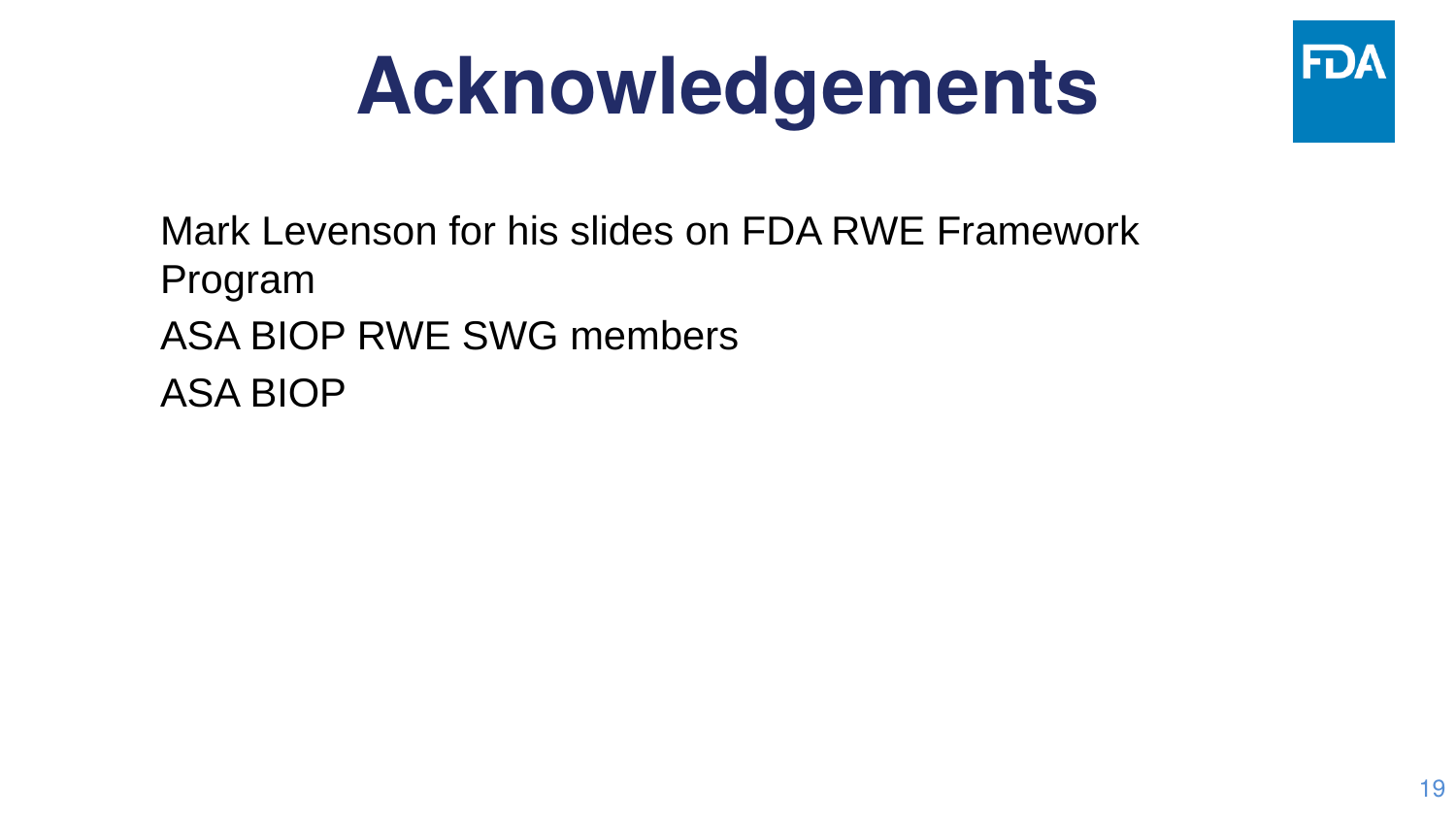

# Acknowledgements
Mark Levenson for his slides on FDA RWE Framework Program
ASA BIOP RWE SWG members
ASA BIOP